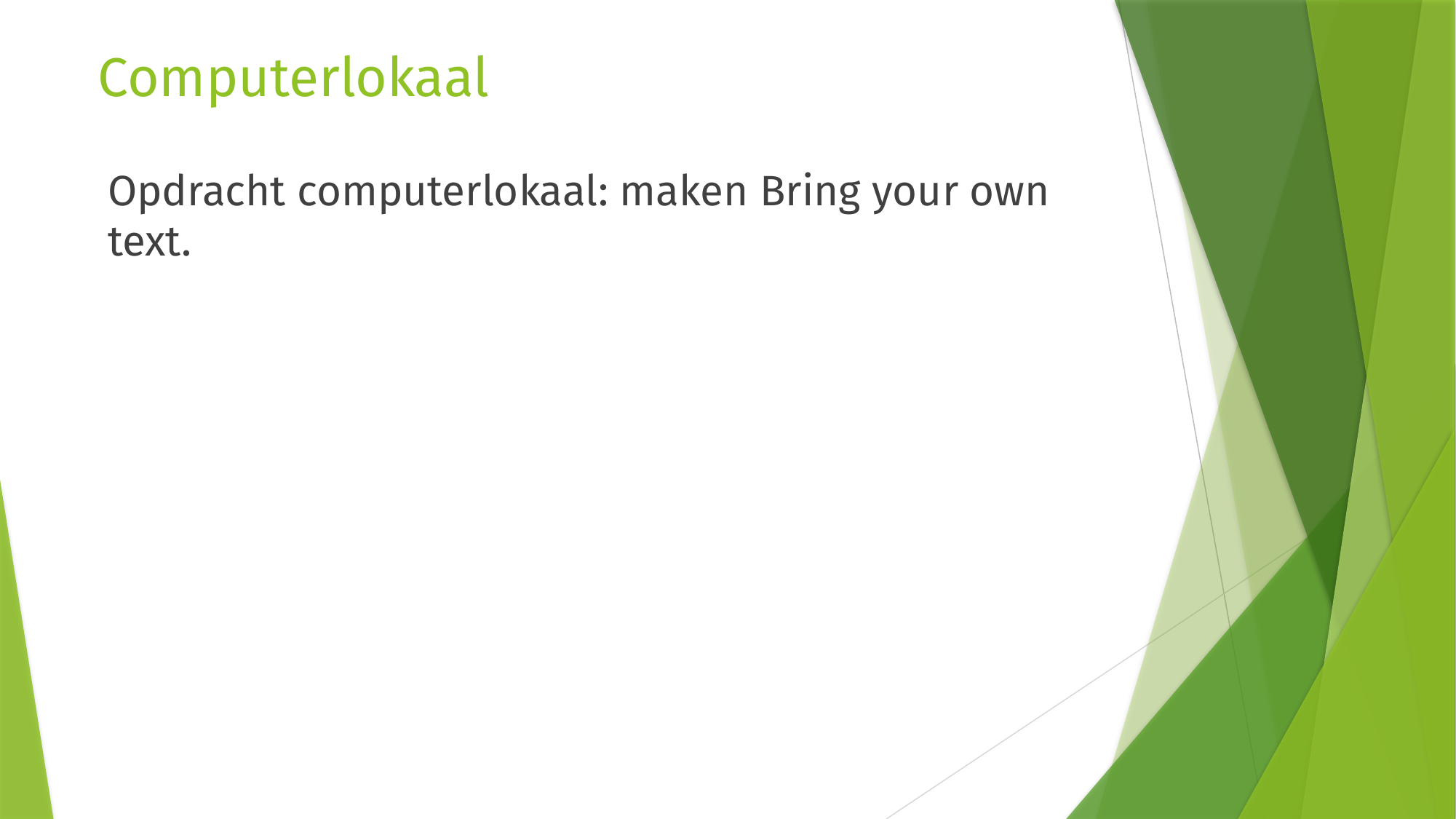

# Computerlokaal
Opdracht computerlokaal: maken Bring your own text.